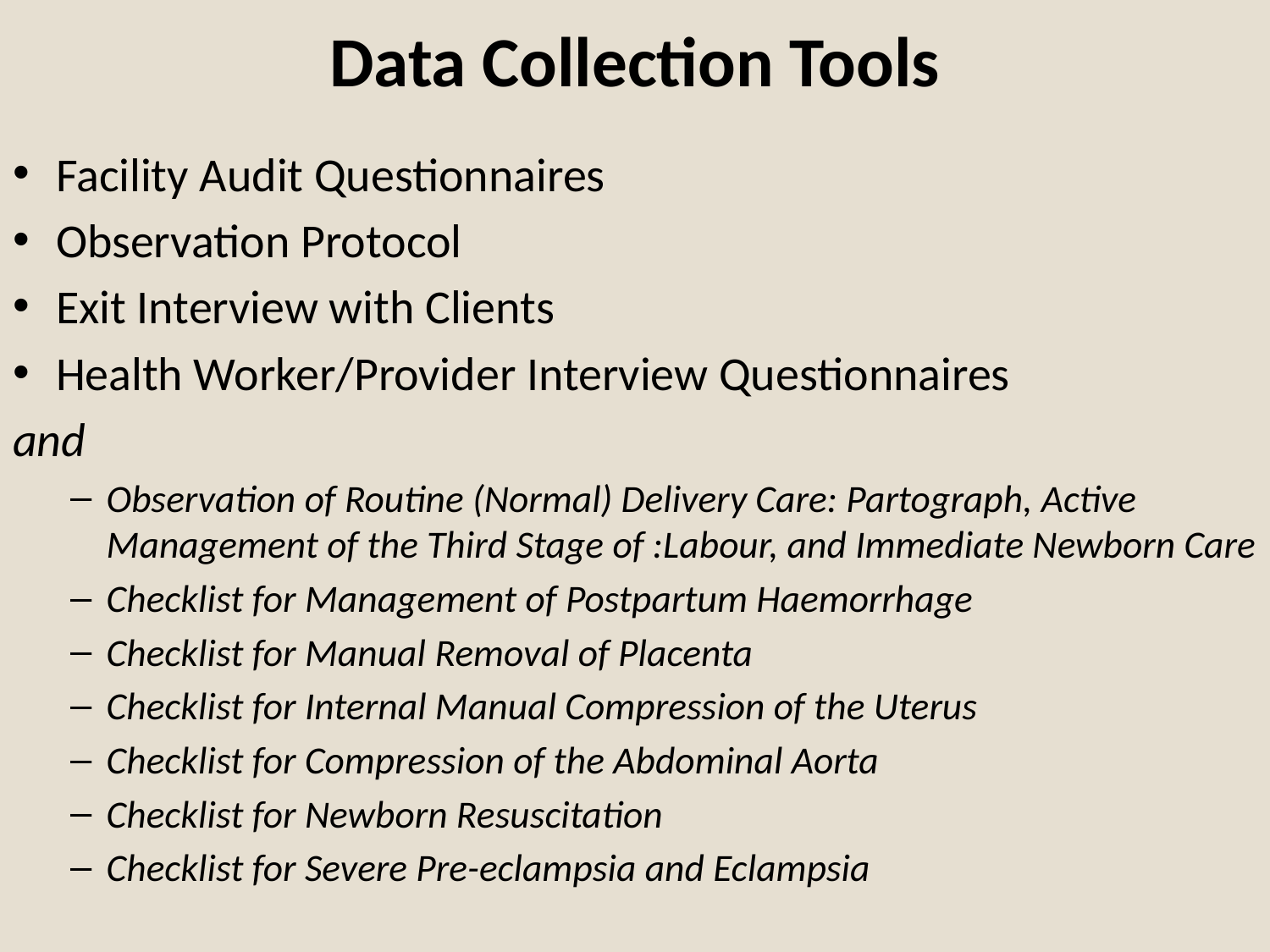

# Data Collection Tools
Facility Audit Questionnaires
Observation Protocol
Exit Interview with Clients
Health Worker/Provider Interview Questionnaires
and
Observation of Routine (Normal) Delivery Care: Partograph, Active Management of the Third Stage of :Labour, and Immediate Newborn Care
Checklist for Management of Postpartum Haemorrhage
Checklist for Manual Removal of Placenta
Checklist for Internal Manual Compression of the Uterus
Checklist for Compression of the Abdominal Aorta
Checklist for Newborn Resuscitation
Checklist for Severe Pre-eclampsia and Eclampsia